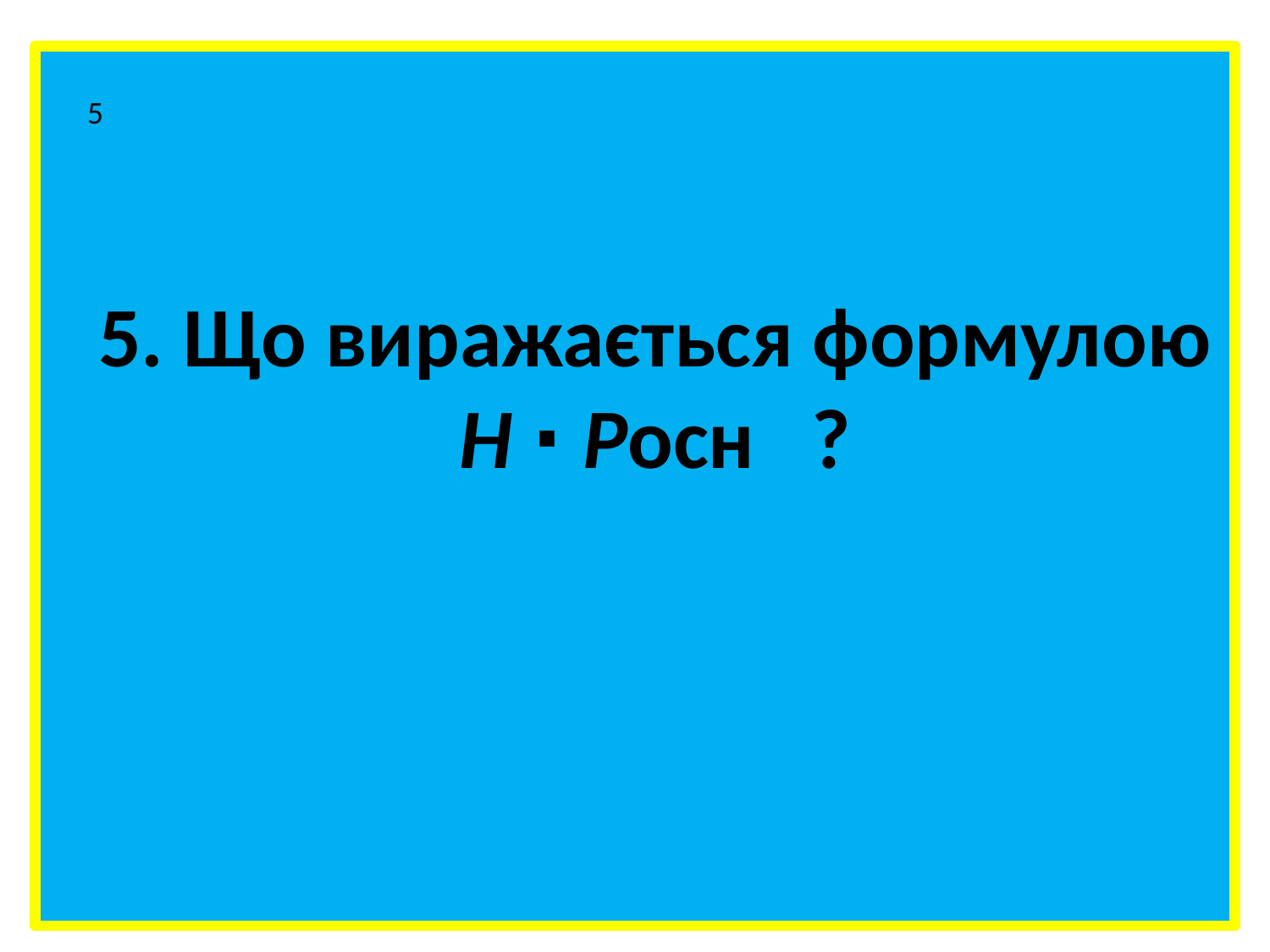

5
5. Що виражається формулою H ⋅ Pосн   ?